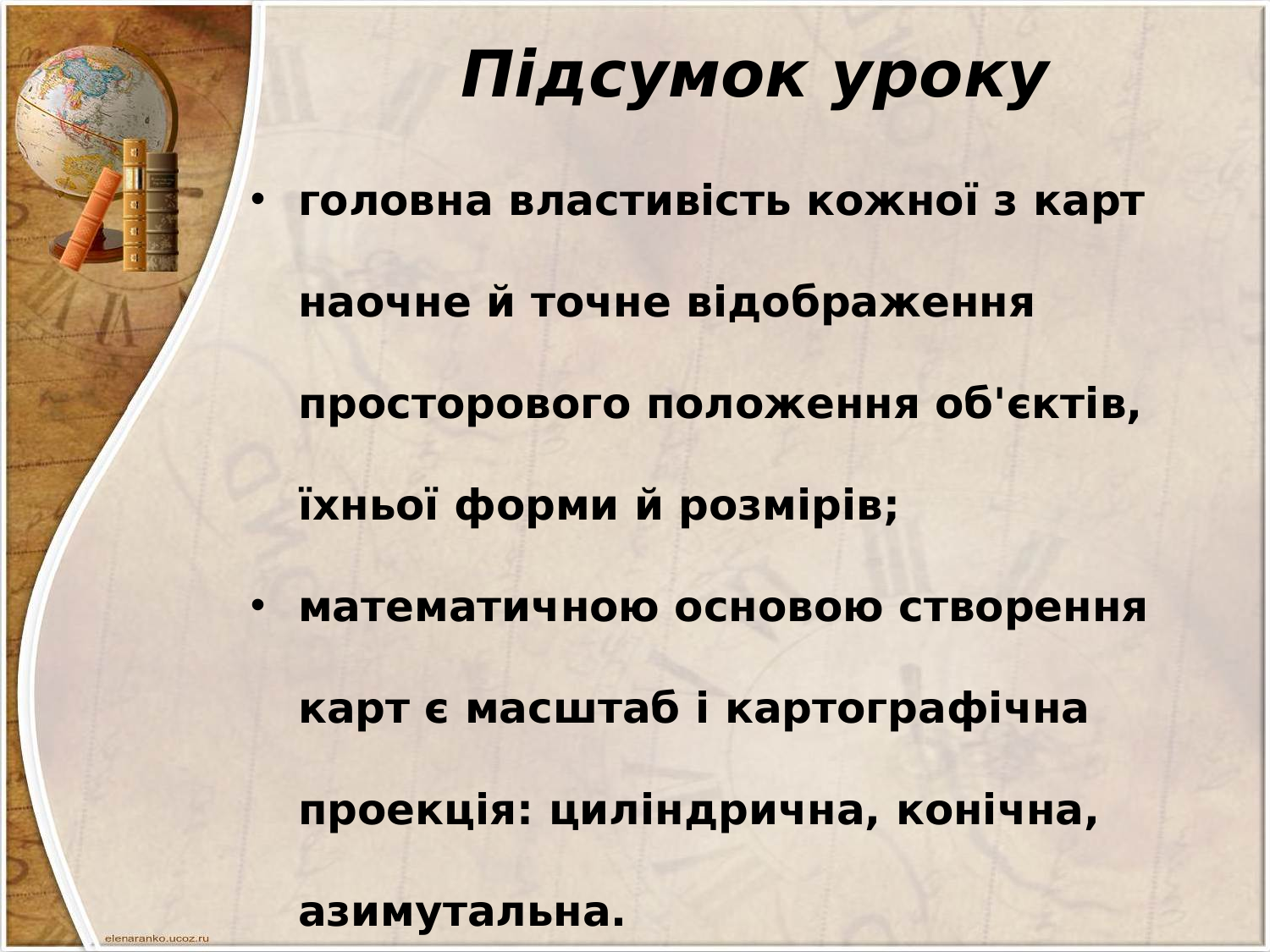

# Підсумок уроку
головна властивість кожної з карт  наочне й точне відображення просторового положення об'єктів, їхньої форми й розмірів;
математичною основою створення карт є масштаб і картографічна проекція: циліндрична, конічна, азимутальна.